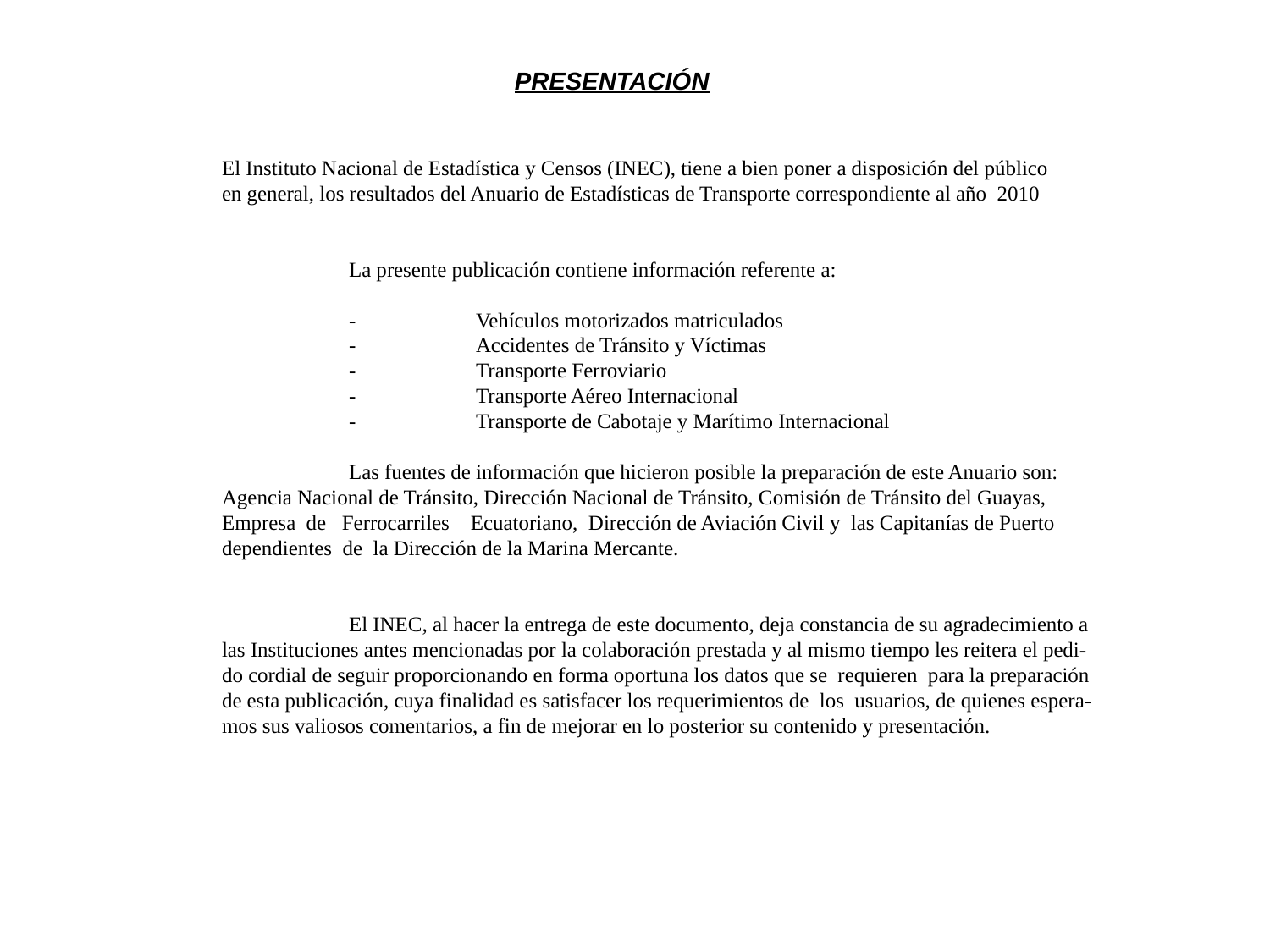

PRESENTACIÓN

El Instituto Nacional de Estadística y Censos (INEC), tiene a bien poner a disposición del público
en general, los resultados del Anuario de Estadísticas de Transporte correspondiente al año  2010

	La presente publicación contiene información referente a:

	-	Vehículos motorizados matriculados
	-	Accidentes de Tránsito y Víctimas
	-	Transporte Ferroviario
	-	Transporte Aéreo Internacional
	-	Transporte de Cabotaje y Marítimo Internacional

	Las fuentes de información que hicieron posible la preparación de este Anuario son:  Agencia Nacional de Tránsito, Dirección Nacional de Tránsito, Comisión de Tránsito del Guayas,  Empresa  de   Ferrocarriles    Ecuatoriano,  Dirección de Aviación Civil y  las Capitanías de Puerto dependientes  de  la Dirección de la Marina Mercante.

	El INEC, al hacer la entrega de este documento, deja constancia de su agradecimiento a las Instituciones antes mencionadas por la colaboración prestada y al mismo tiempo les reitera el pedi-
do cordial de seguir proporcionando en forma oportuna los datos que se  requieren  para la preparación  de esta publicación, cuya finalidad es satisfacer los requerimientos de  los  usuarios, de quienes espera-
mos sus valiosos comentarios, a fin de mejorar en lo posterior su contenido y presentación.